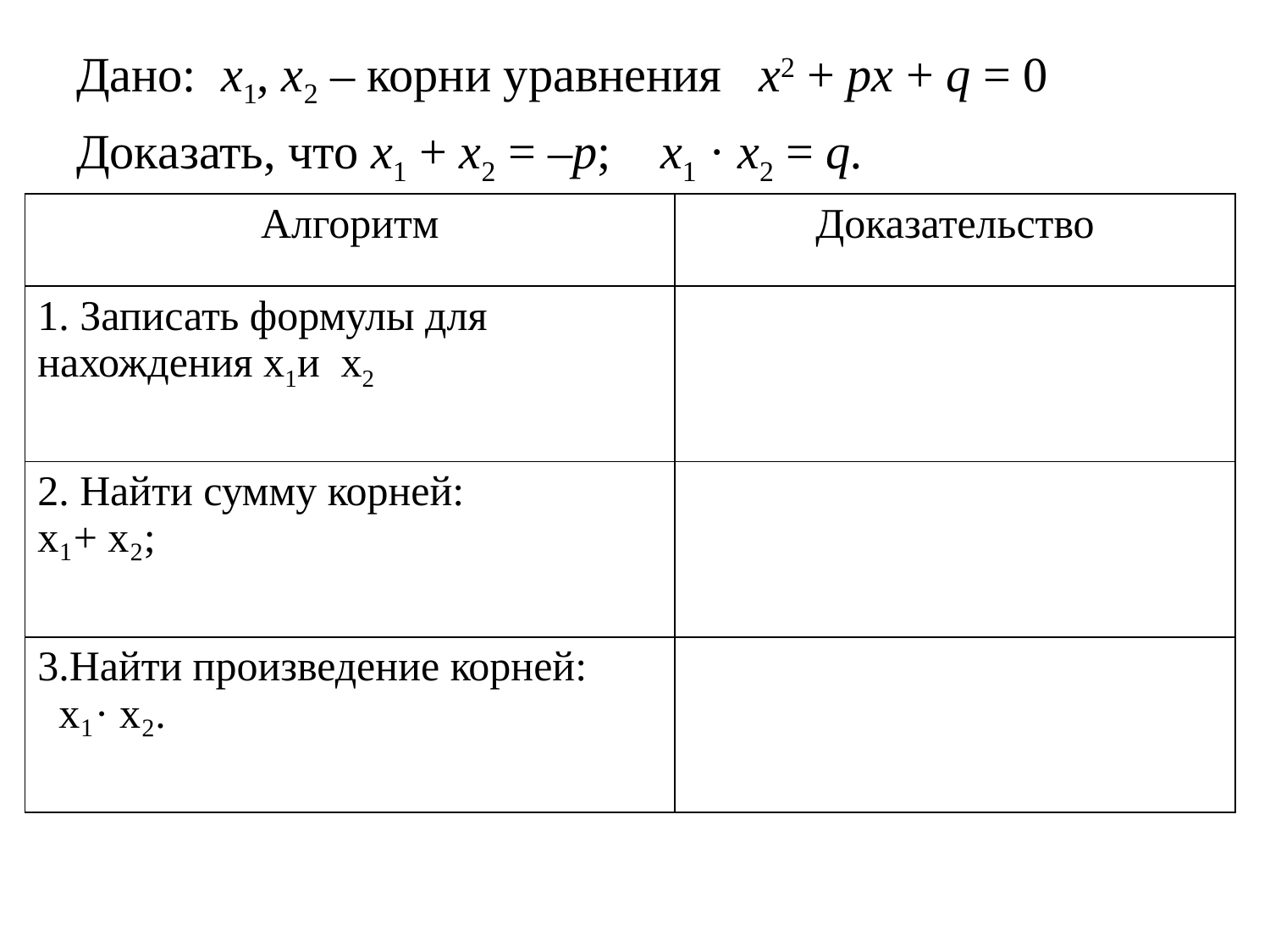

Дано:  х1, х2 – корни уравнения   x2 + px + q = 0
Доказать, что х1 + х2 = –р;    х1 · х2 = q.

| Алгоритм | Доказательство |
| --- | --- |
| 1. Записать формулы для нахождения х1и х2 |  |
| 2. Найти сумму корней: x₁+ x₂; |  |
| 3.Найти произведение корней: x₁· x₂. |  |